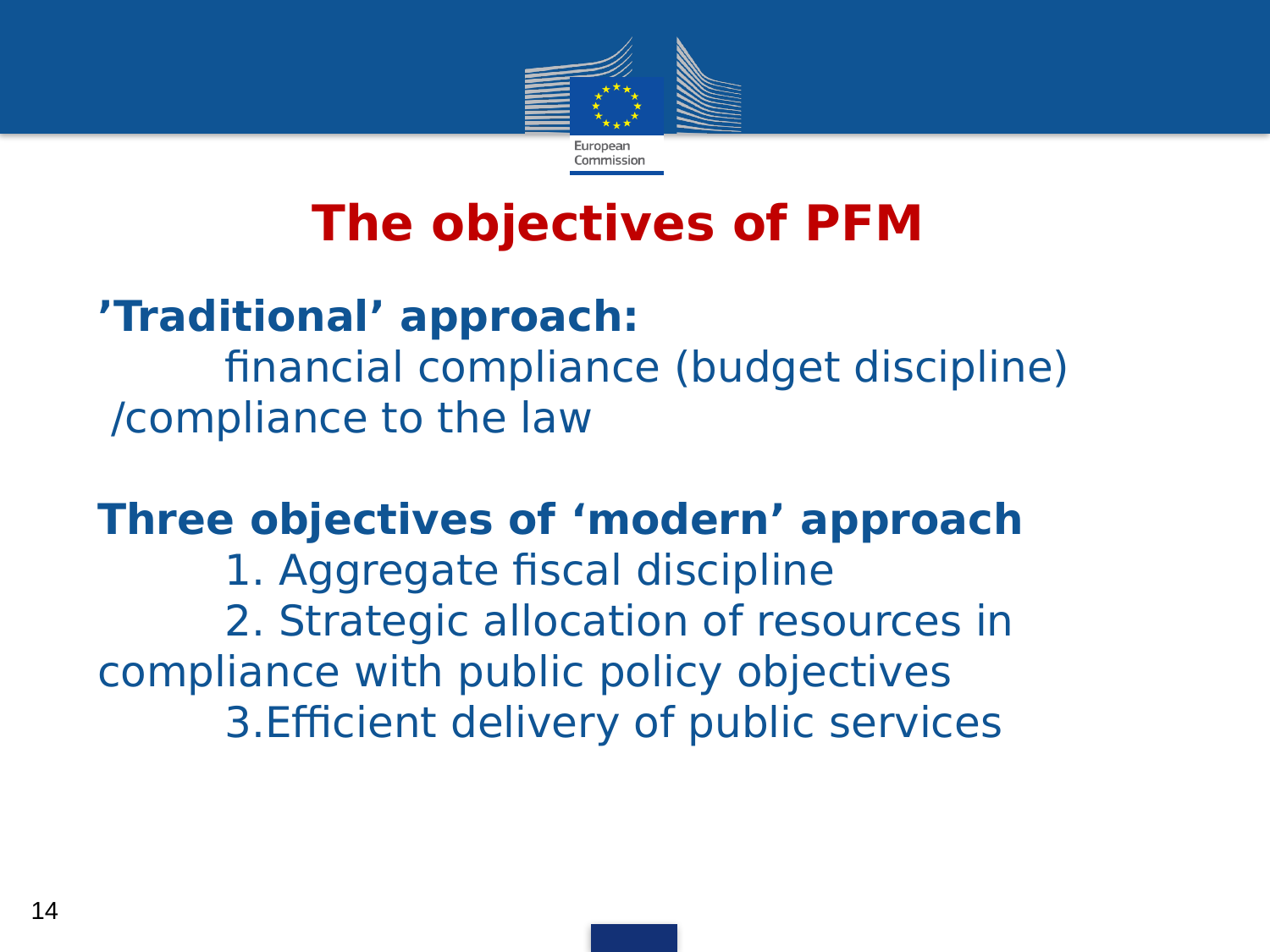

# The objectives of PFM
’Traditional’ approach:
	financial compliance (budget discipline)
 /compliance to the law

Three objectives of ‘modern’ approach
	1. Aggregate fiscal discipline
	2. Strategic allocation of resources in 	compliance with public policy objectives
	3.Efficient delivery of public services
14